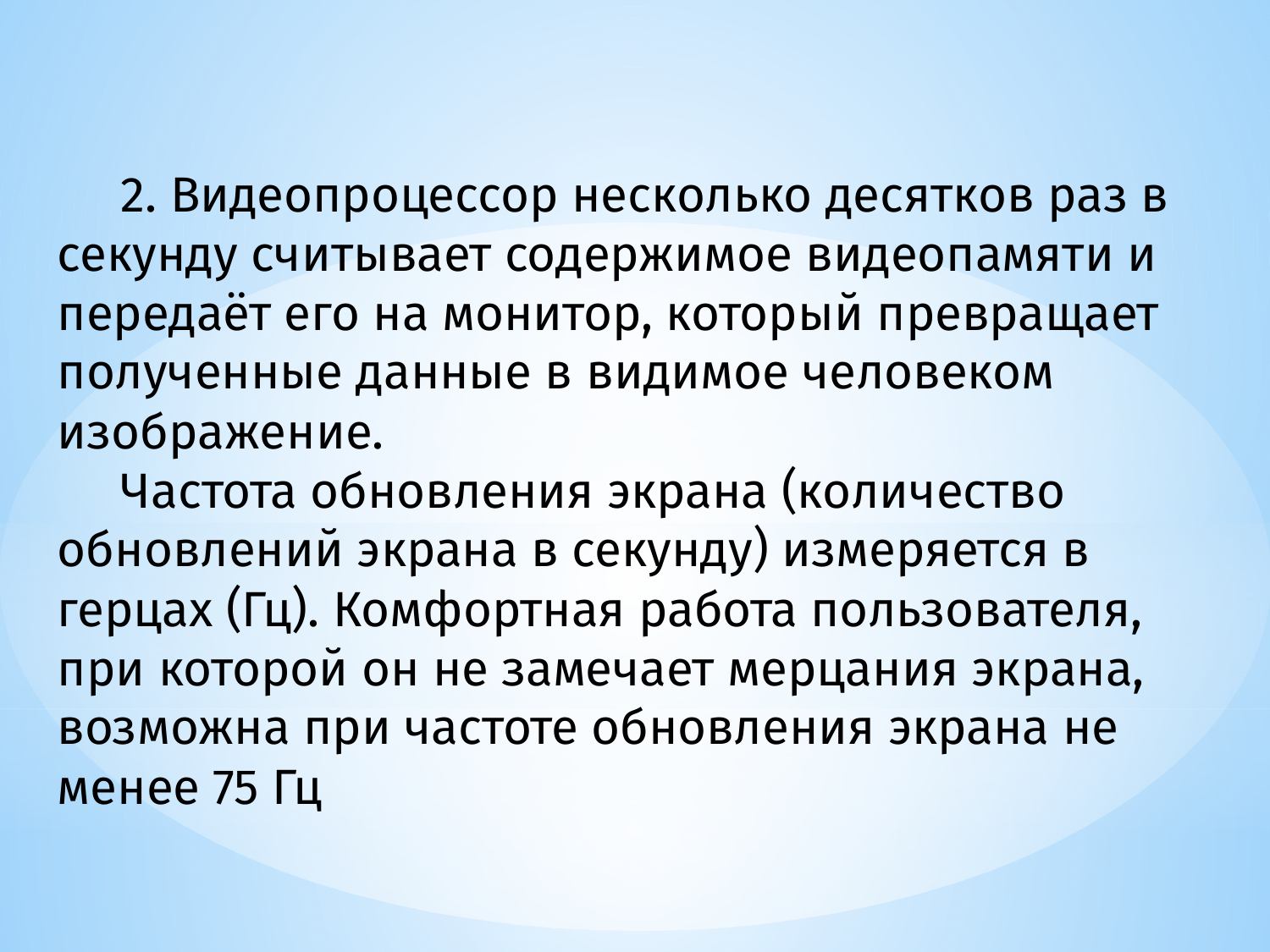

2. Видеопроцессор несколько десятков раз в секунду считывает содержимое видеопамяти и передаёт его на монитор, который превращает полученные данные в видимое человеком изображение.
Частота обновления экрана (количество обновлений экрана в секунду) измеряется в герцах (Гц). Комфортная работа пользователя, при которой он не замечает мерцания экрана, возможна при частоте обновления экрана не менее 75 Гц